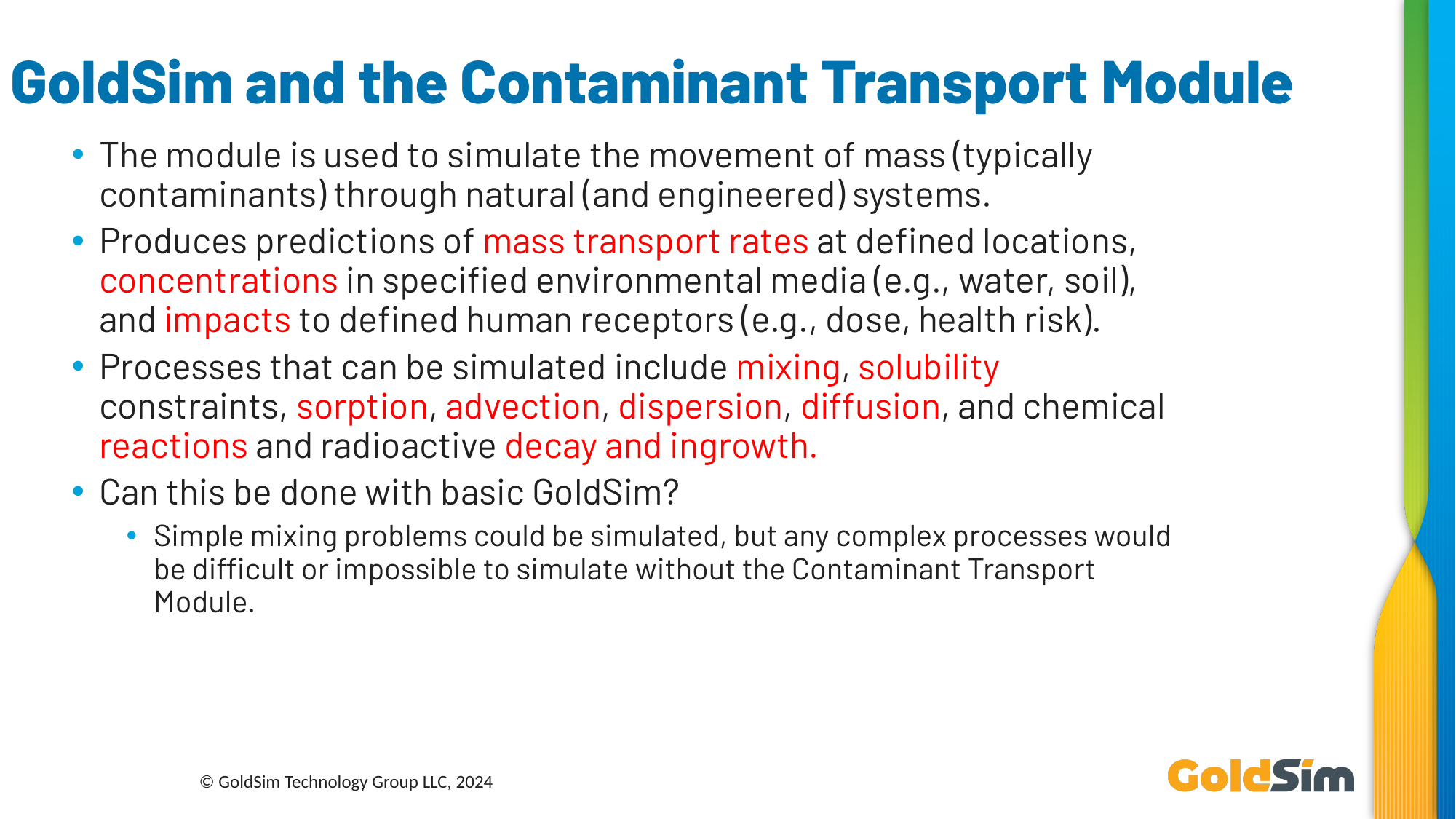

# GoldSim and the Contaminant Transport Module
The module is used to simulate the movement of mass (typically contaminants) through natural (and engineered) systems.
Produces predictions of mass transport rates at defined locations, concentrations in specified environmental media (e.g., water, soil), and impacts to defined human receptors (e.g., dose, health risk).
Processes that can be simulated include mixing, solubility constraints, sorption, advection, dispersion, diffusion, and chemical reactions and radioactive decay and ingrowth.
Can this be done with basic GoldSim?
Simple mixing problems could be simulated, but any complex processes would be difficult or impossible to simulate without the Contaminant Transport Module.
© GoldSim Technology Group LLC, 2024